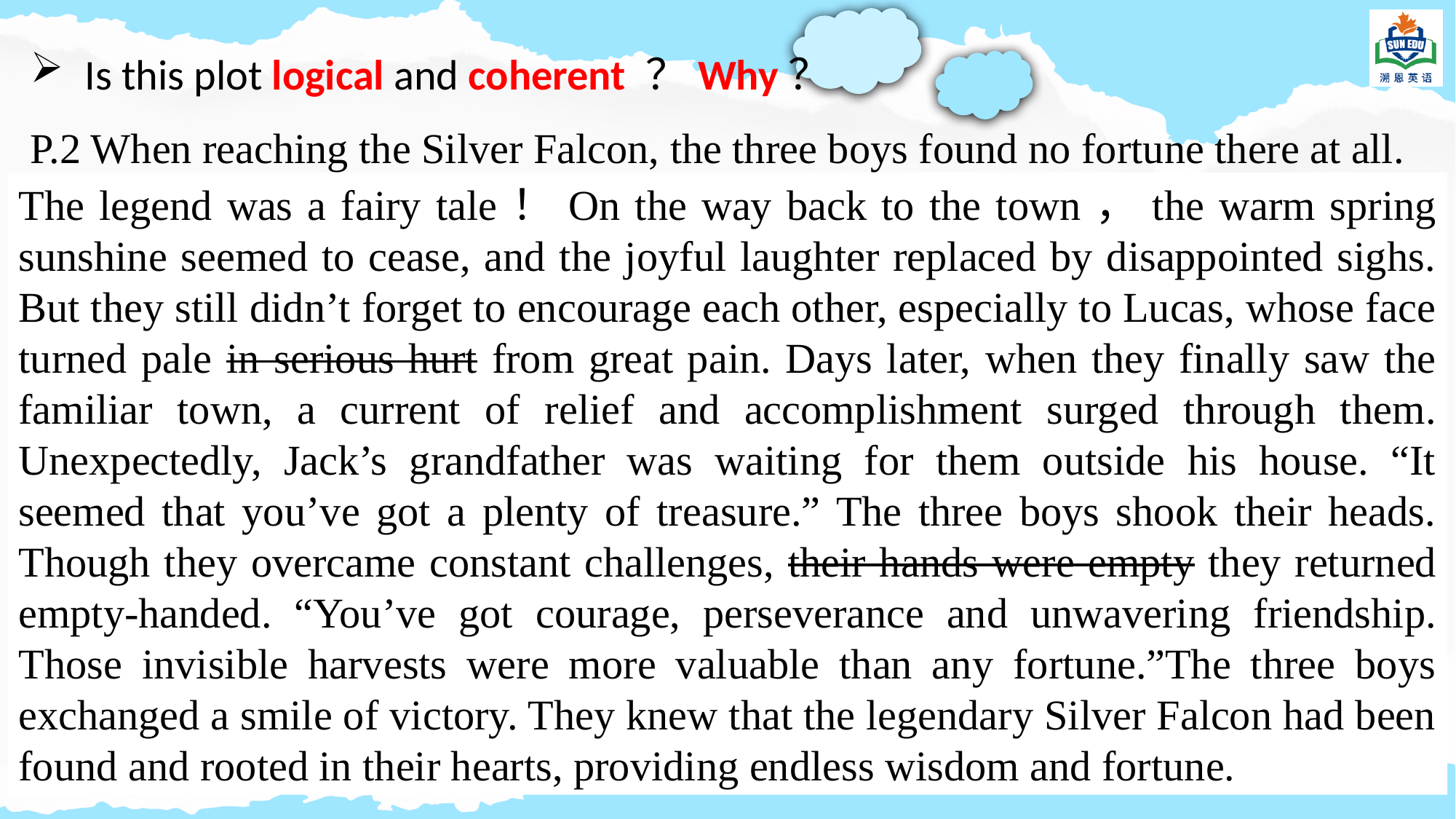

Is this plot logical and coherent ？Why？

P.2 When reaching the Silver Falcon, the three boys found no fortune there at all.
The legend was a fairy tale！On the way back to the town，the warm spring sunshine seemed to cease, and the joyful laughter replaced by disappointed sighs. But they still didn’t forget to encourage each other, especially to Lucas, whose face turned pale in serious hurt from great pain. Days later, when they finally saw the familiar town, a current of relief and accomplishment surged through them. Unexpectedly, Jack’s grandfather was waiting for them outside his house. “It seemed that you’ve got a plenty of treasure.” The three boys shook their heads. Though they overcame constant challenges, their hands were empty they returned empty-handed. “You’ve got courage, perseverance and unwavering friendship. Those invisible harvests were more valuable than any fortune.”The three boys exchanged a smile of victory. They knew that the legendary Silver Falcon had been found and rooted in their hearts, providing endless wisdom and fortune.